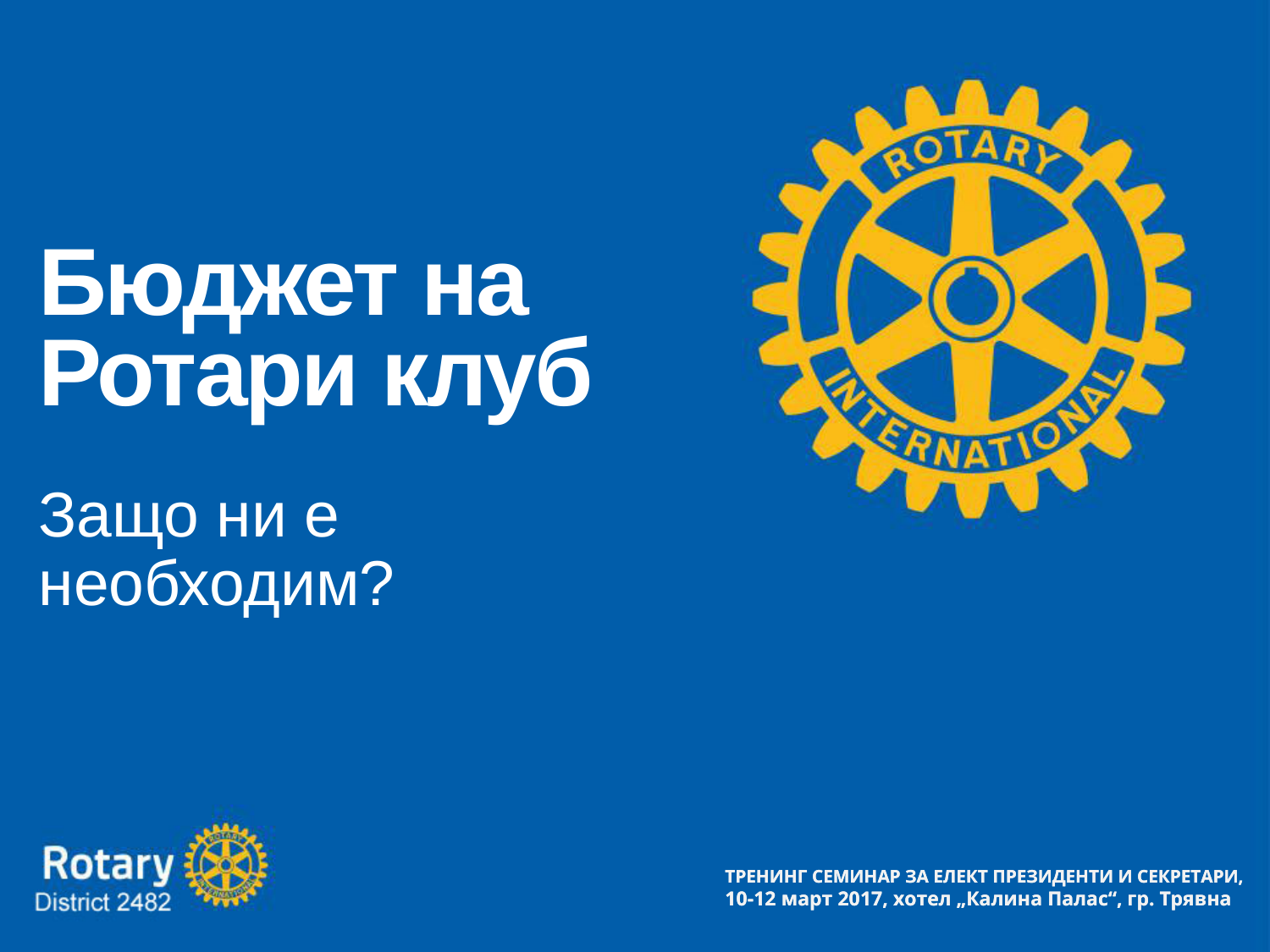

Бюджет на Ротари клуб

Защо ни е необходим?